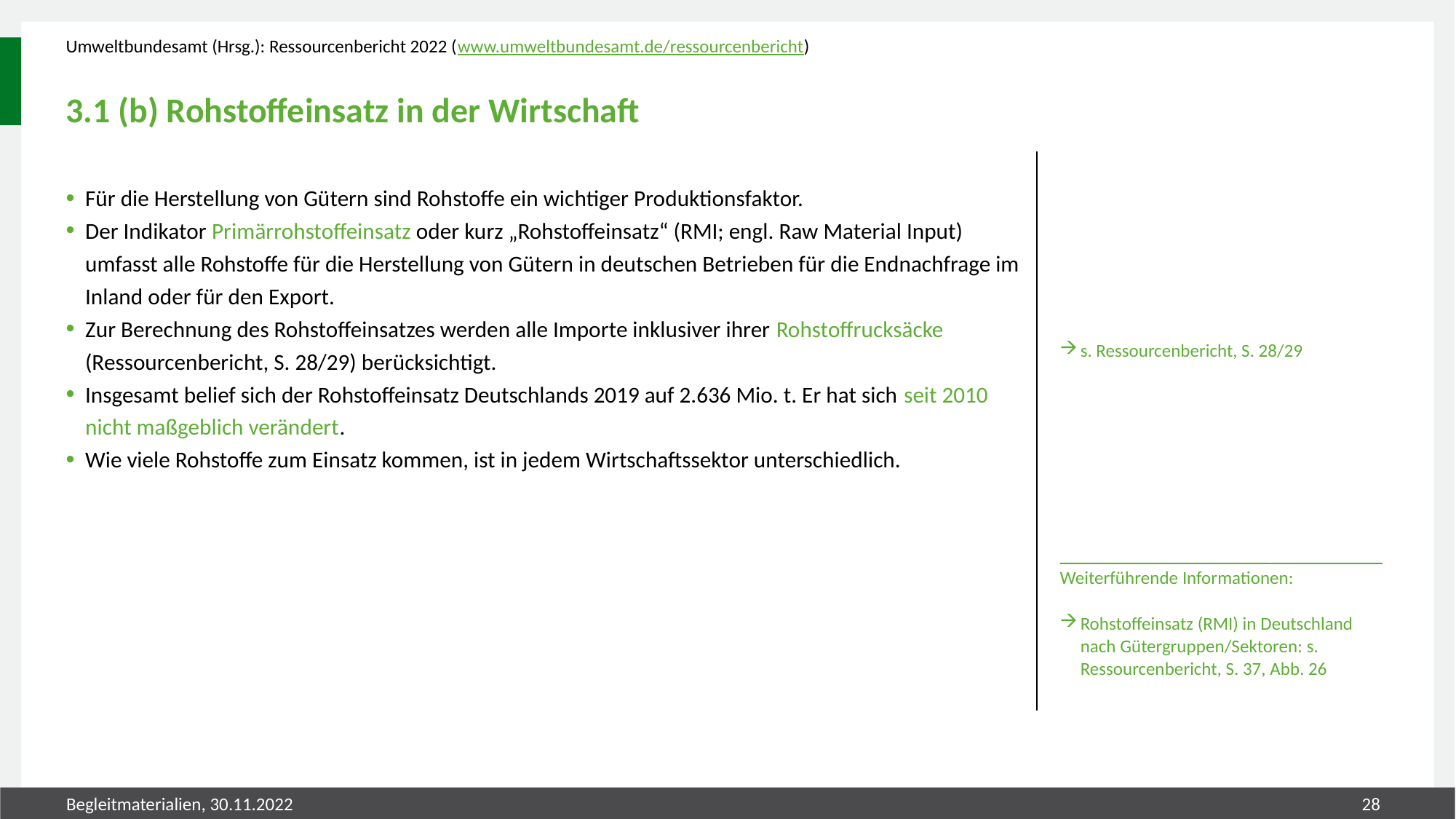

Umweltbundesamt (Hrsg.): Ressourcenbericht 2022 (www.umweltbundesamt.de/ressourcenbericht)
# 3.1 (b) Rohstoffeinsatz in der Wirtschaft
Für die Herstellung von Gütern sind Rohstoffe ein wichtiger Produktionsfaktor.
Der Indikator Primärrohstoffeinsatz oder kurz „Rohstoffeinsatz“ (RMI; engl. Raw Material Input)    umfasst alle Rohstoffe für die Herstellung von Gütern in deutschen Betrieben für die Endnachfrage im Inland oder für den Export.
Zur Berechnung des Rohstoffeinsatzes werden alle Importe inklusiver ihrer Rohstoffrucksäcke (Ressourcenbericht, S. 28/29) berücksichtigt.
Insgesamt belief sich der Rohstoffeinsatz Deutschlands 2019 auf 2.636 Mio. t. Er hat sich seit 2010 nicht maßgeblich verändert.
Wie viele Rohstoffe zum Einsatz kommen, ist in jedem Wirtschaftssektor unterschiedlich.

s. Ressourcenbericht, S. 28/29

_______________________ ____________
Weiterführende Informationen:

Rohstoffeinsatz (RMI) in Deutschland nach Gütergruppen/Sektoren: s. Ressourcenbericht, S. 37, Abb. 26

Begleitmaterialien, 30.11.2022
28